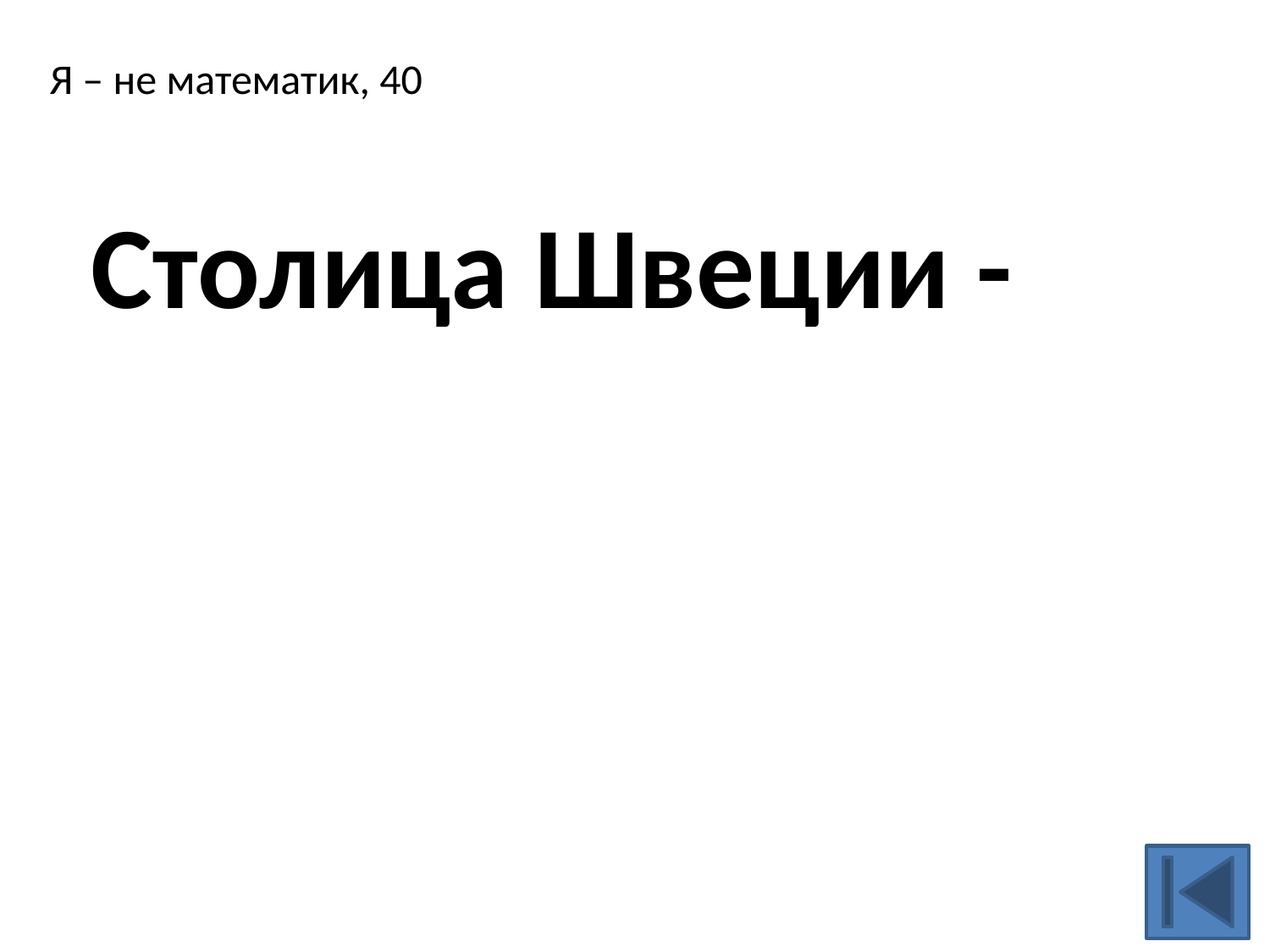

Я – не математик, 40
Столица Швеции -